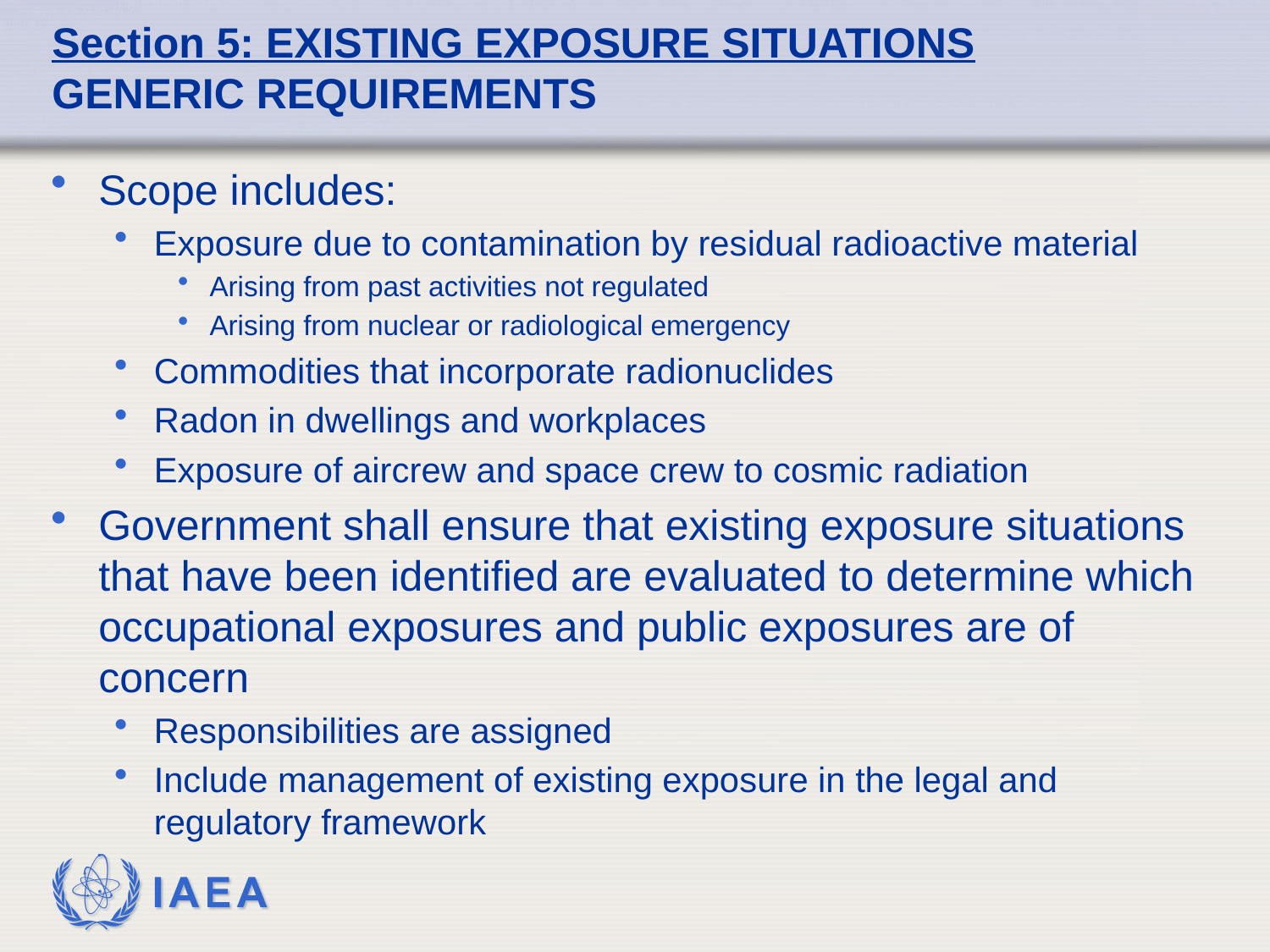

# Section 5: EXISTING EXPOSURE SITUATIONS GENERIC REQUIREMENTS
Scope includes:
Exposure due to contamination by residual radioactive material
Arising from past activities not regulated
Arising from nuclear or radiological emergency
Commodities that incorporate radionuclides
Radon in dwellings and workplaces
Exposure of aircrew and space crew to cosmic radiation
Government shall ensure that existing exposure situations that have been identified are evaluated to determine which occupational exposures and public exposures are of concern
Responsibilities are assigned
Include management of existing exposure in the legal and regulatory framework